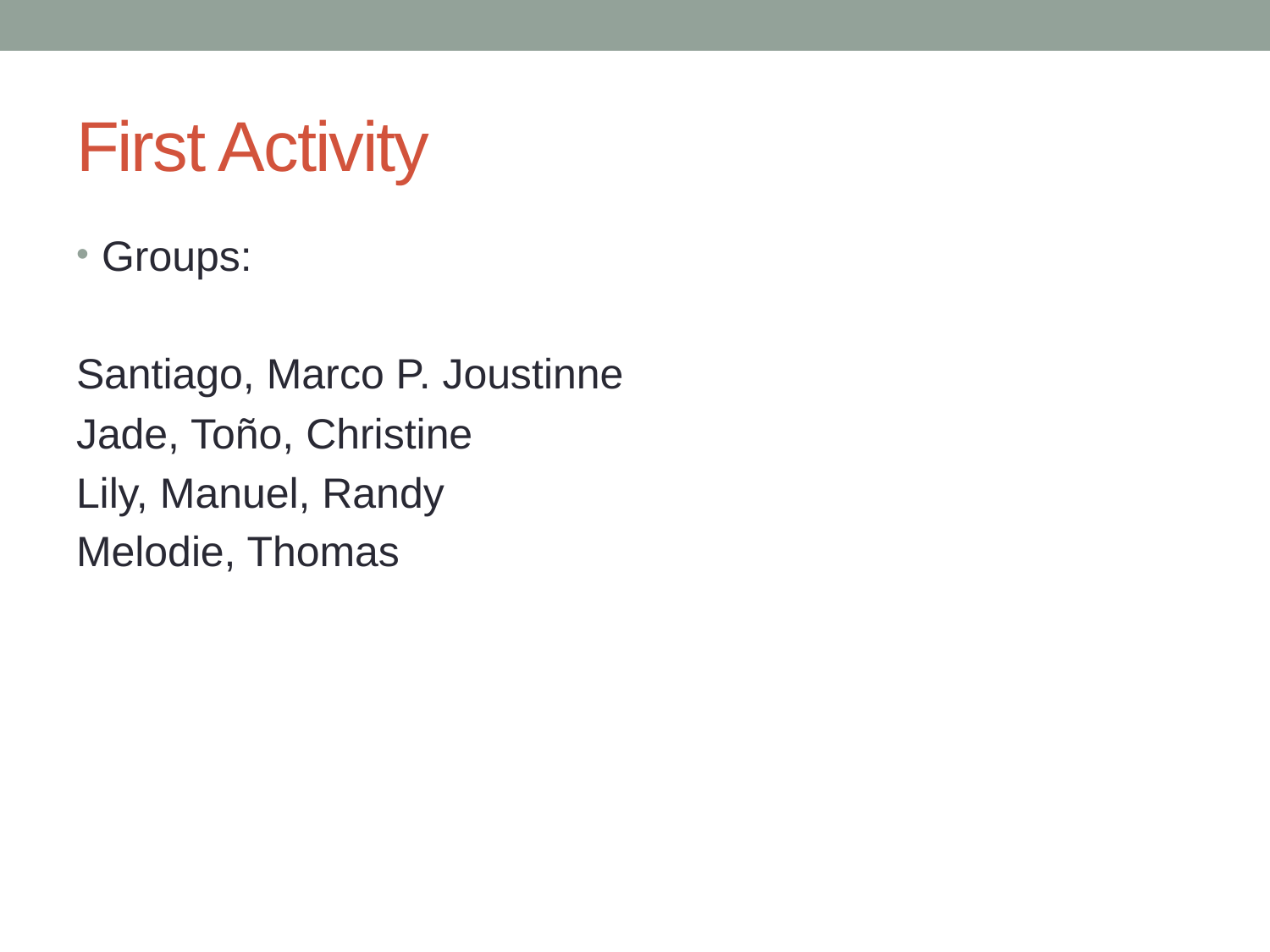

# First Activity
Groups:

Santiago, Marco P. Joustinne
Jade, Toño, Christine
Lily, Manuel, Randy
Melodie, Thomas